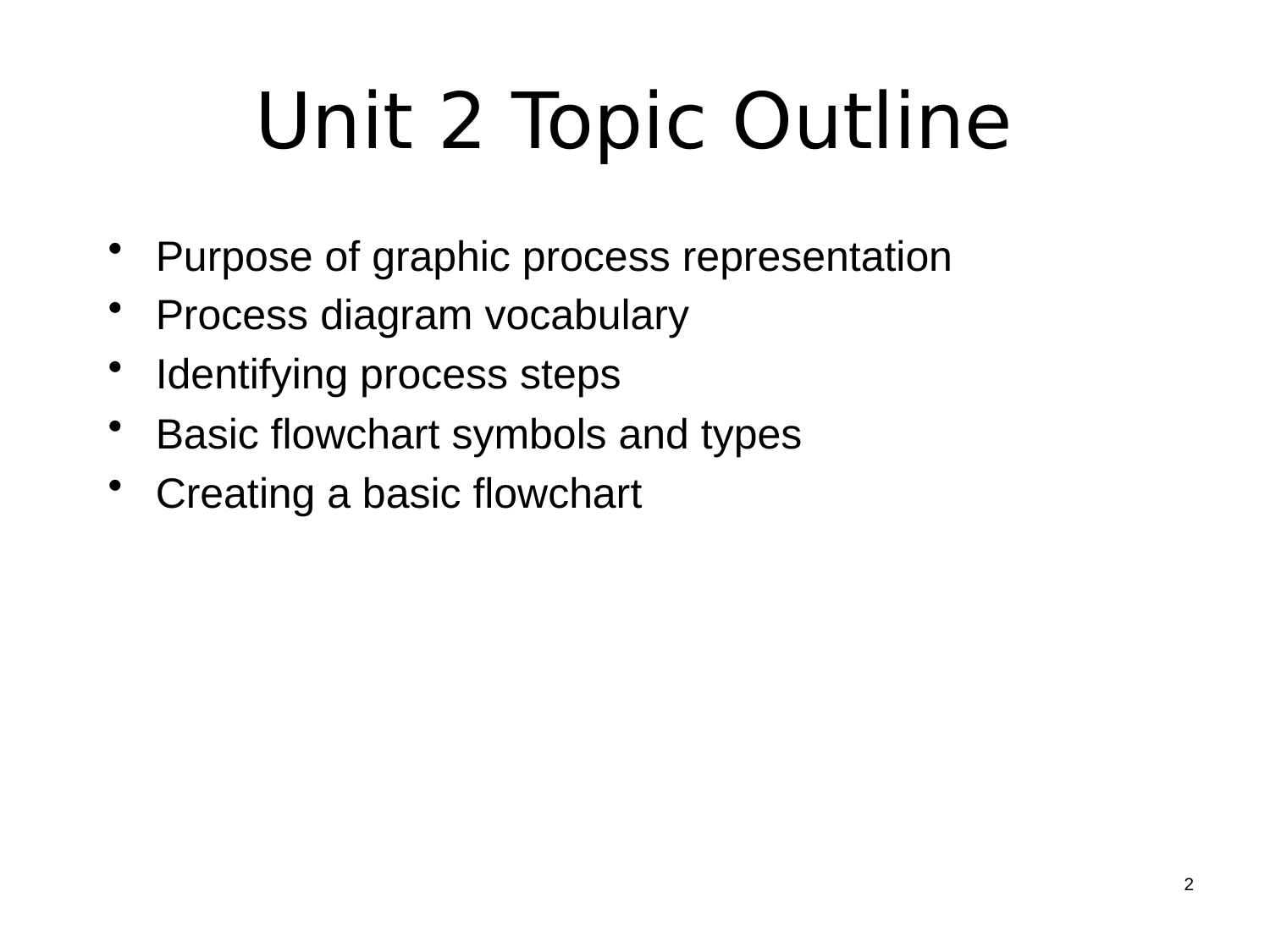

# Unit 2 Topic Outline
Purpose of graphic process representation
Process diagram vocabulary
Identifying process steps
Basic flowchart symbols and types
Creating a basic flowchart
2